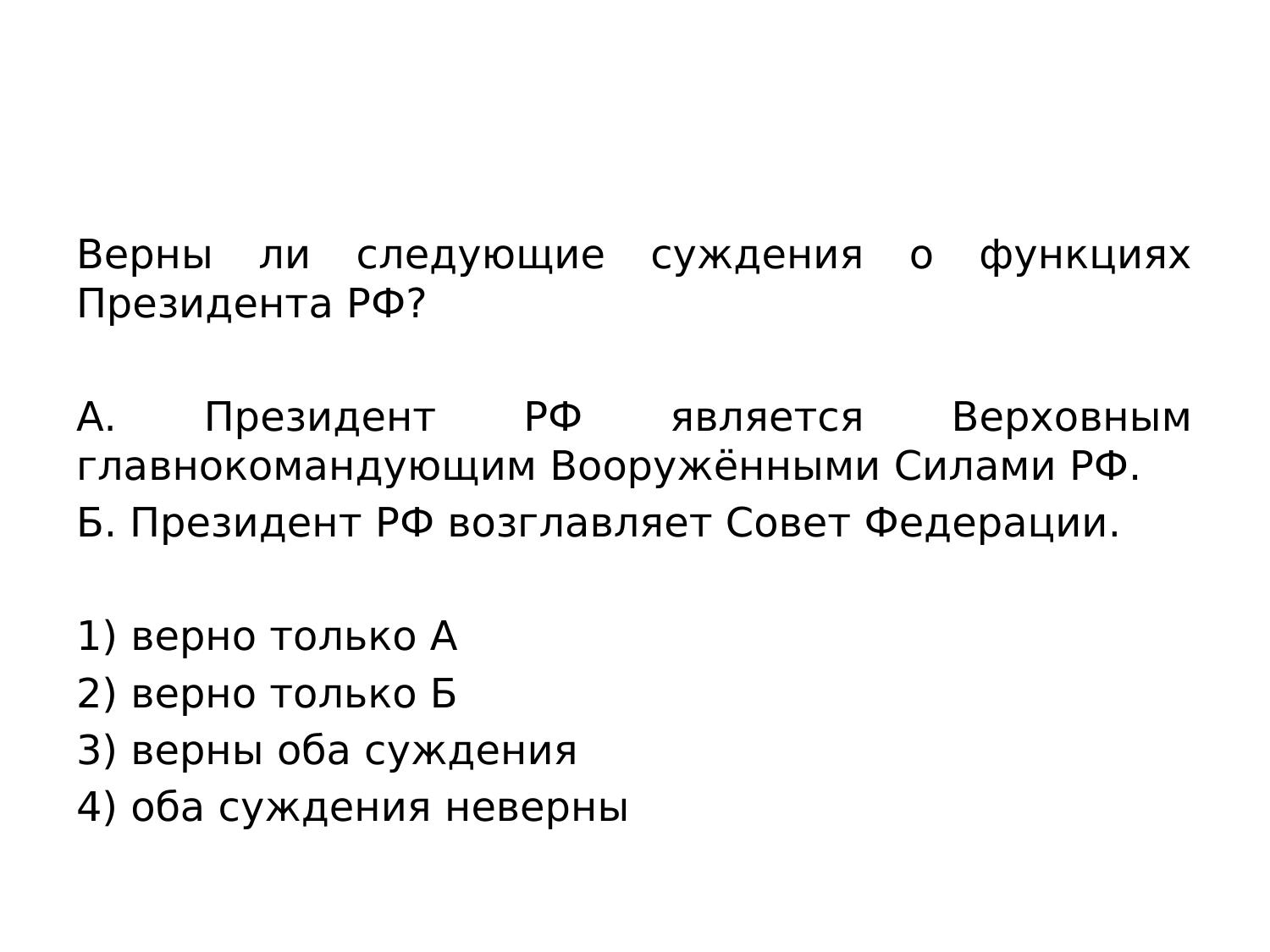

#
Верны ли следующие суждения о функциях Президента РФ?

А. Президент РФ является Верховным главнокомандующим Вооружёнными Силами РФ.
Б. Президент РФ возглавляет Совет Федерации.

1) верно только А
2) верно только Б
3) верны оба суждения
4) оба суждения неверны